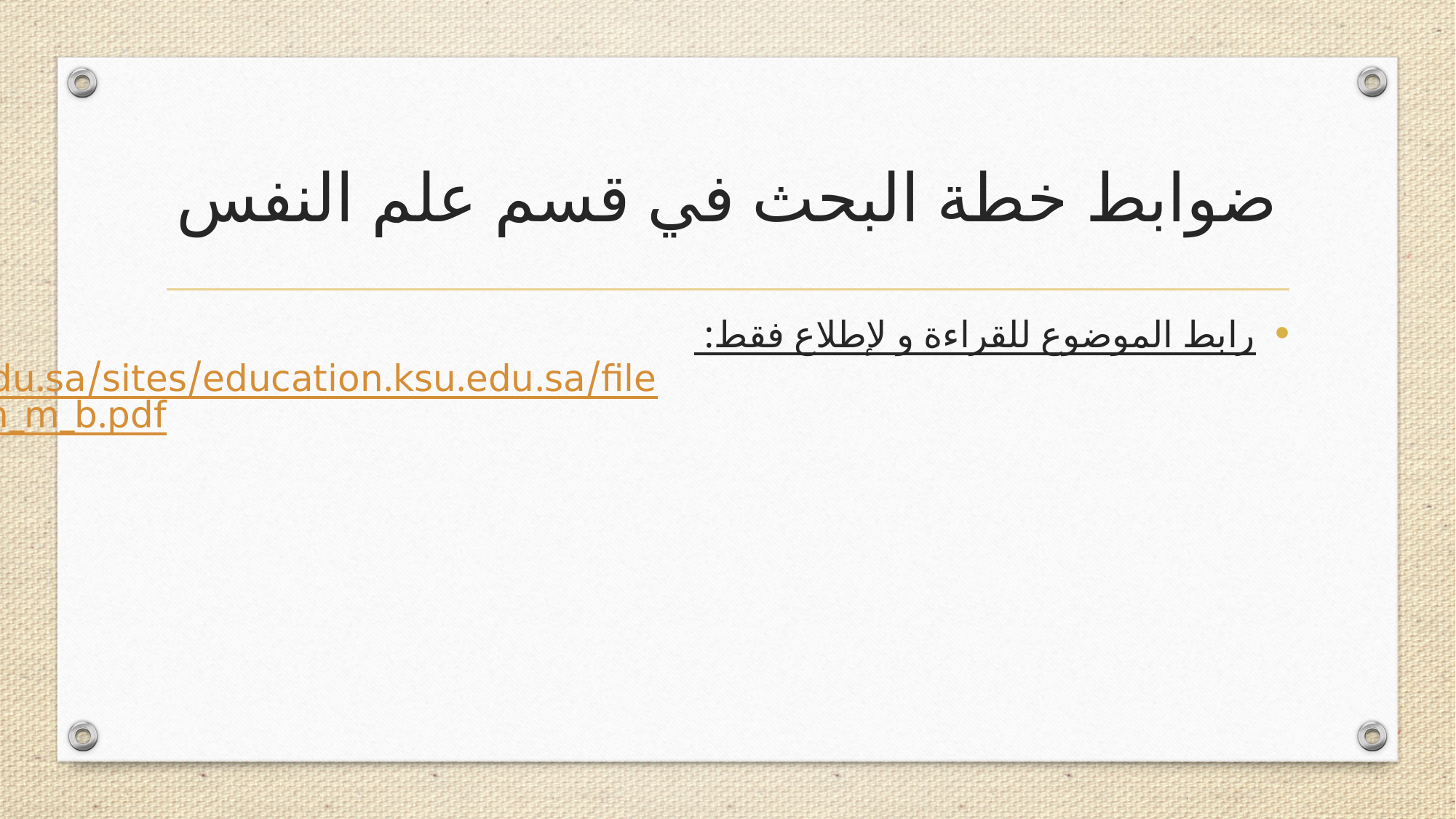

# ضوابط خطة البحث في قسم علم النفس
رابط الموضوع للقراءة و لإطلاع فقط: https://education.ksu.edu.sa/sites/education.ksu.edu.sa/files/imce_images/moqtrah_m_b.pdf